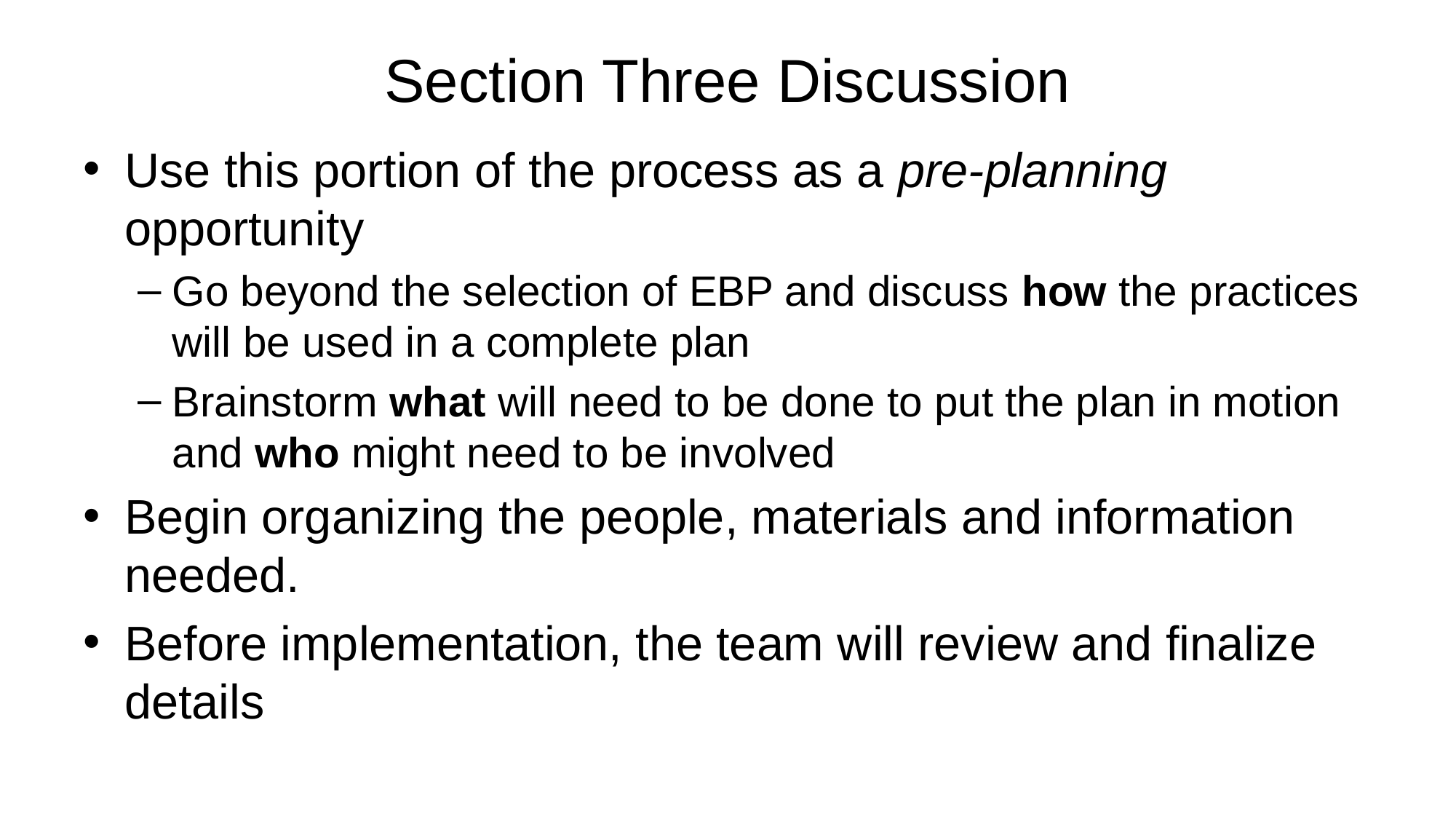

# Section Three Discussion
Use this portion of the process as a pre-planning opportunity
Go beyond the selection of EBP and discuss how the practices will be used in a complete plan
Brainstorm what will need to be done to put the plan in motion and who might need to be involved
Begin organizing the people, materials and information needed.
Before implementation, the team will review and finalize details